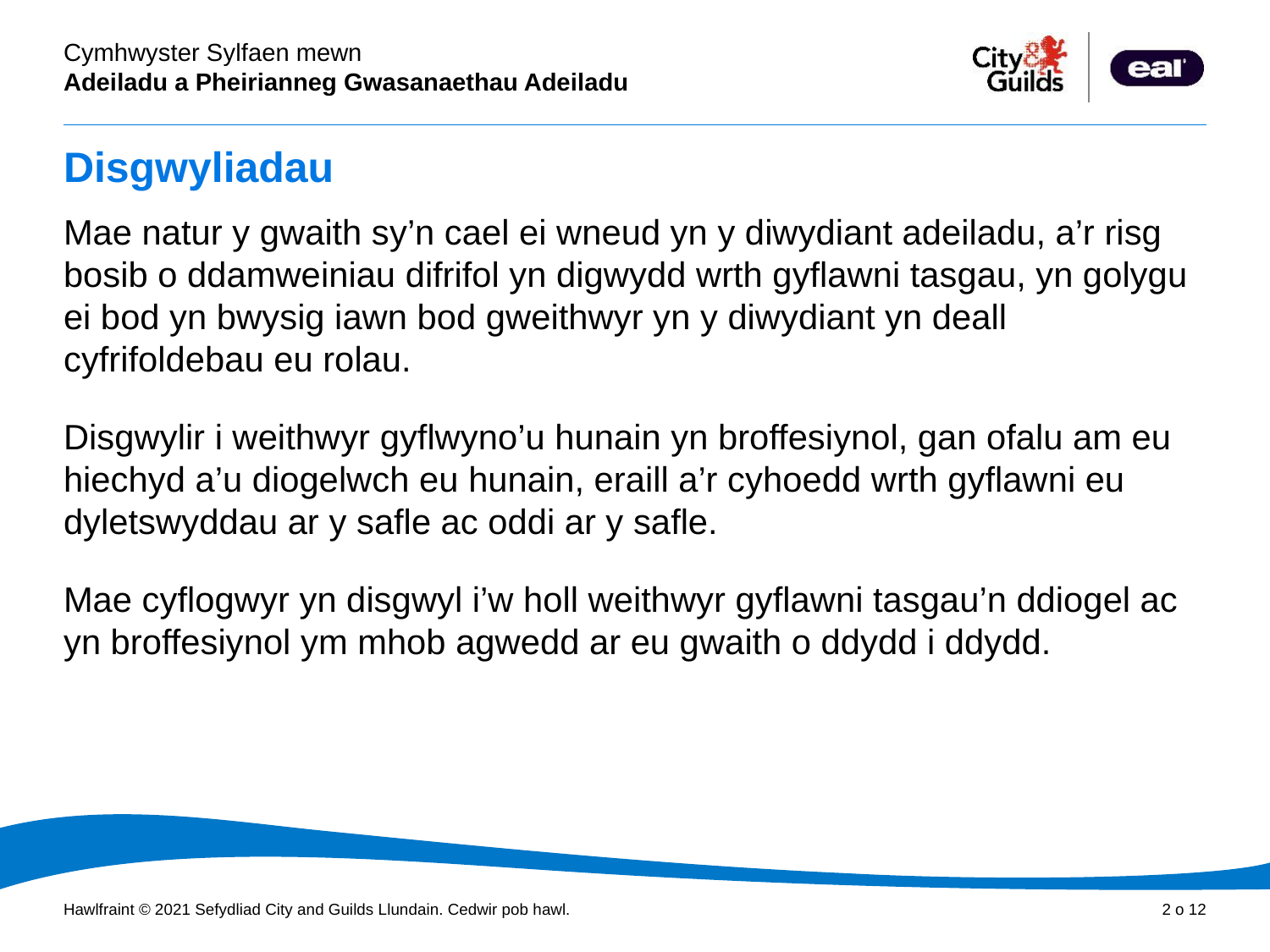

# Disgwyliadau
Mae natur y gwaith sy’n cael ei wneud yn y diwydiant adeiladu, a’r risg bosib o ddamweiniau difrifol yn digwydd wrth gyflawni tasgau, yn golygu ei bod yn bwysig iawn bod gweithwyr yn y diwydiant yn deall cyfrifoldebau eu rolau.
Disgwylir i weithwyr gyflwyno’u hunain yn broffesiynol, gan ofalu am eu hiechyd a’u diogelwch eu hunain, eraill a’r cyhoedd wrth gyflawni eu dyletswyddau ar y safle ac oddi ar y safle.
Mae cyflogwyr yn disgwyl i’w holl weithwyr gyflawni tasgau’n ddiogel ac yn broffesiynol ym mhob agwedd ar eu gwaith o ddydd i ddydd.